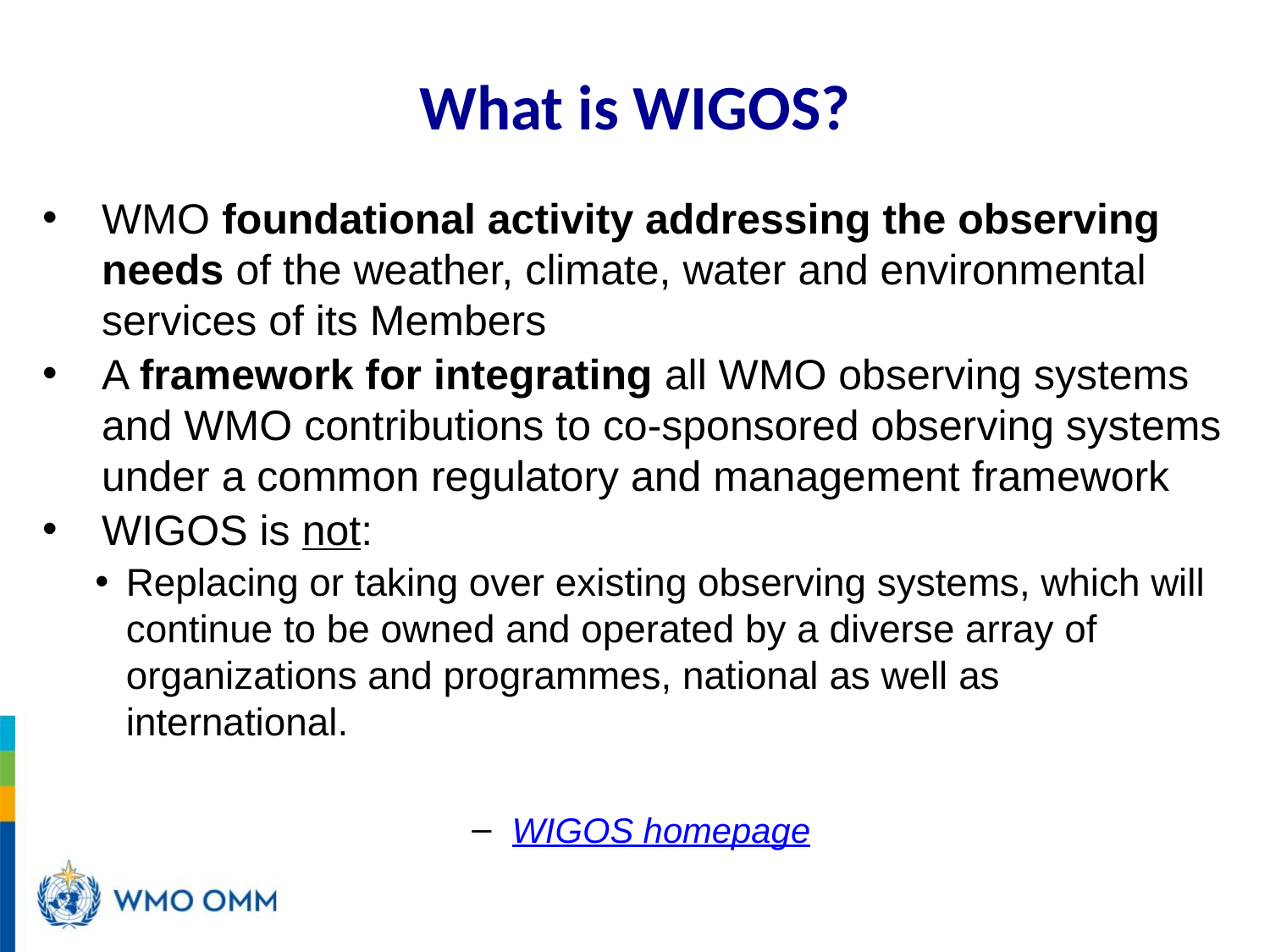

# What is WIGOS?
WMO foundational activity addressing the observing needs of the weather, climate, water and environmental services of its Members
A framework for integrating all WMO observing systems and WMO contributions to co-sponsored observing systems under a common regulatory and management framework
WIGOS is not:
Replacing or taking over existing observing systems, which will continue to be owned and operated by a diverse array of organizations and programmes, national as well as international.

WIGOS homepage